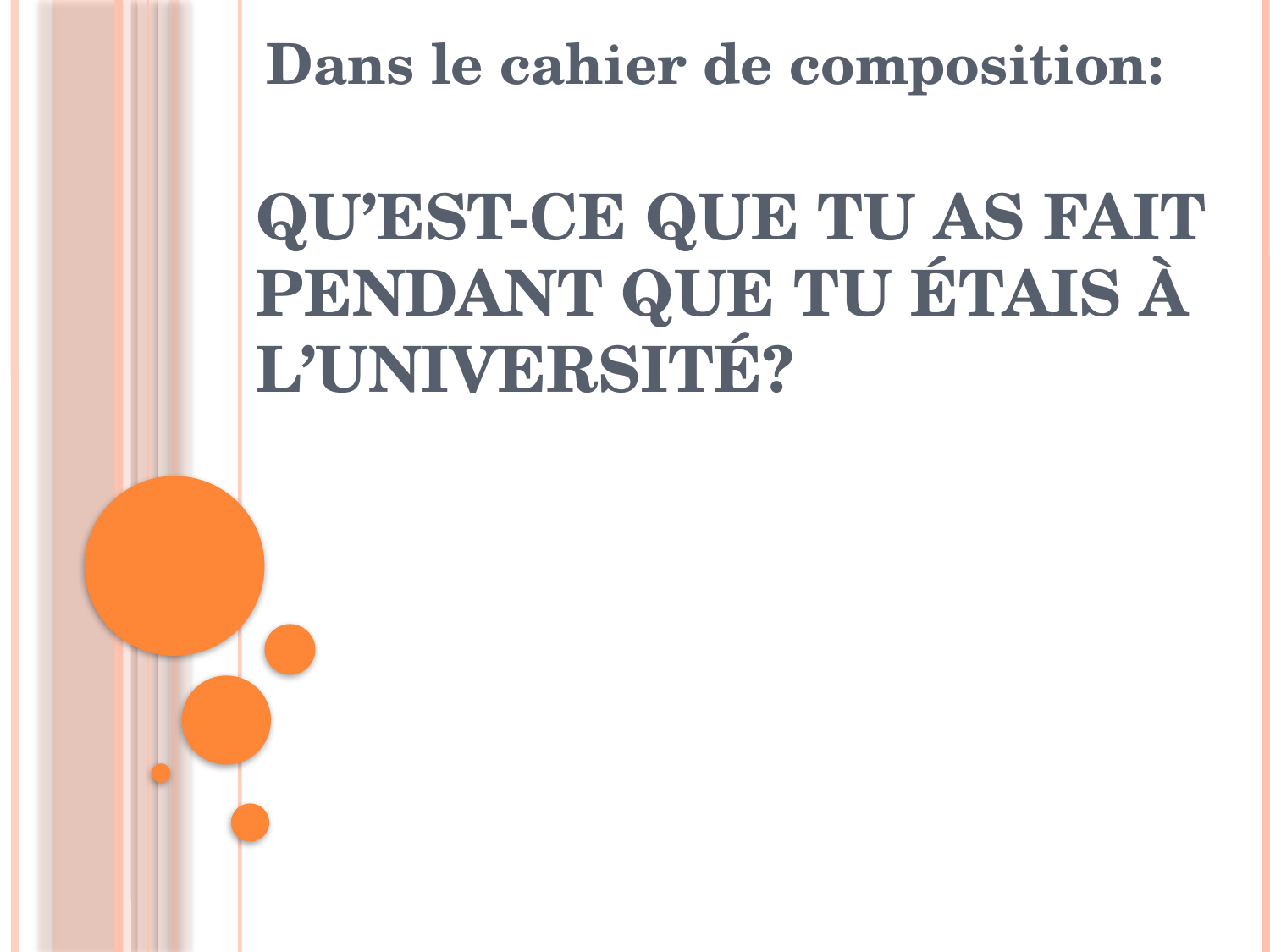

Dans le cahier de composition:
# Qu’est-ce que tu as fait pendant que tu étais à l’université?